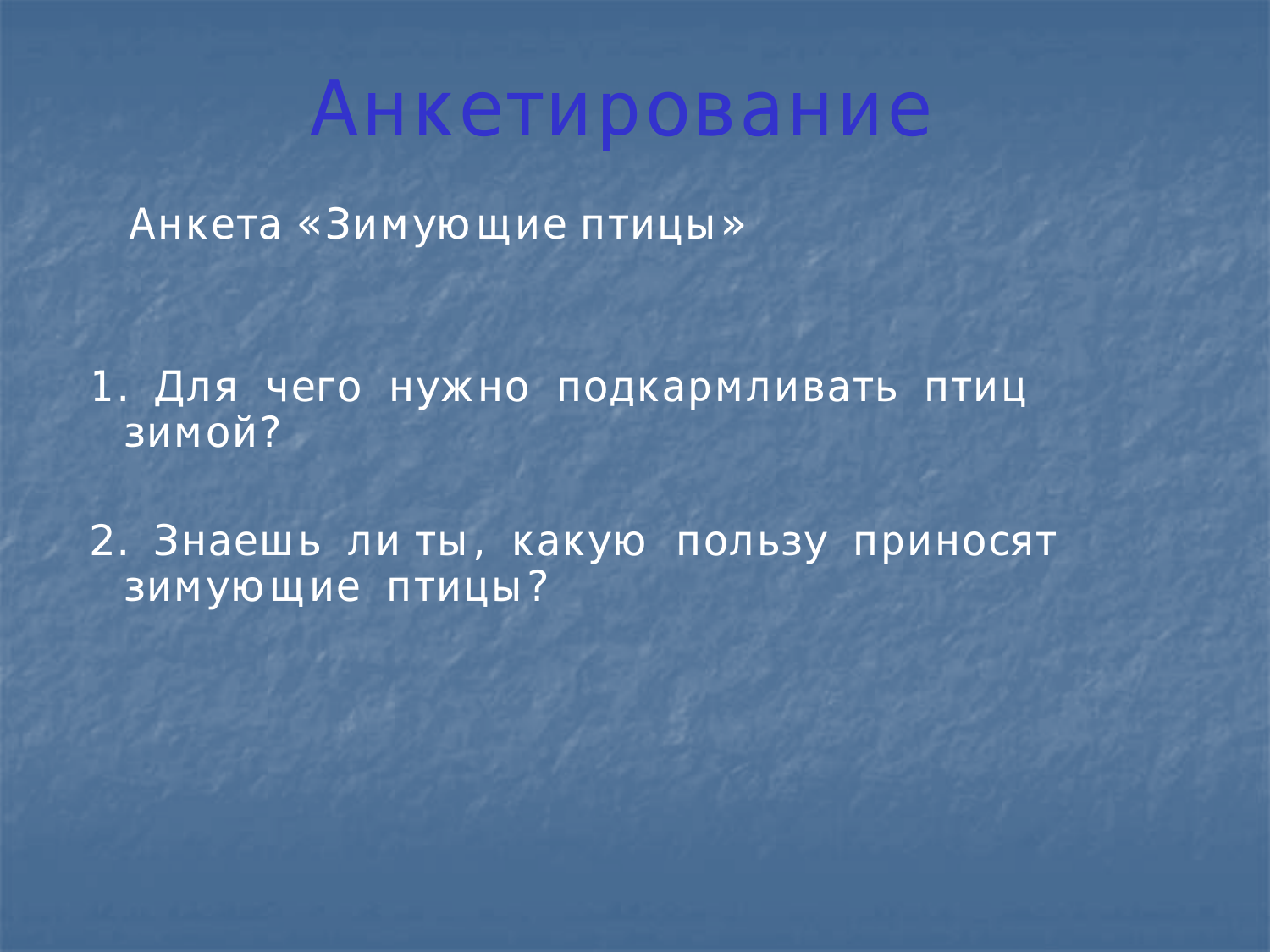

# Анкетирование
    Анкета «Зимующие птицы»

 1.  Для  чего  нужно  подкармливать  птиц  зимой?

 2.  Знаешь  ли ты,  какую  пользу  приносят  зимующие  птицы?